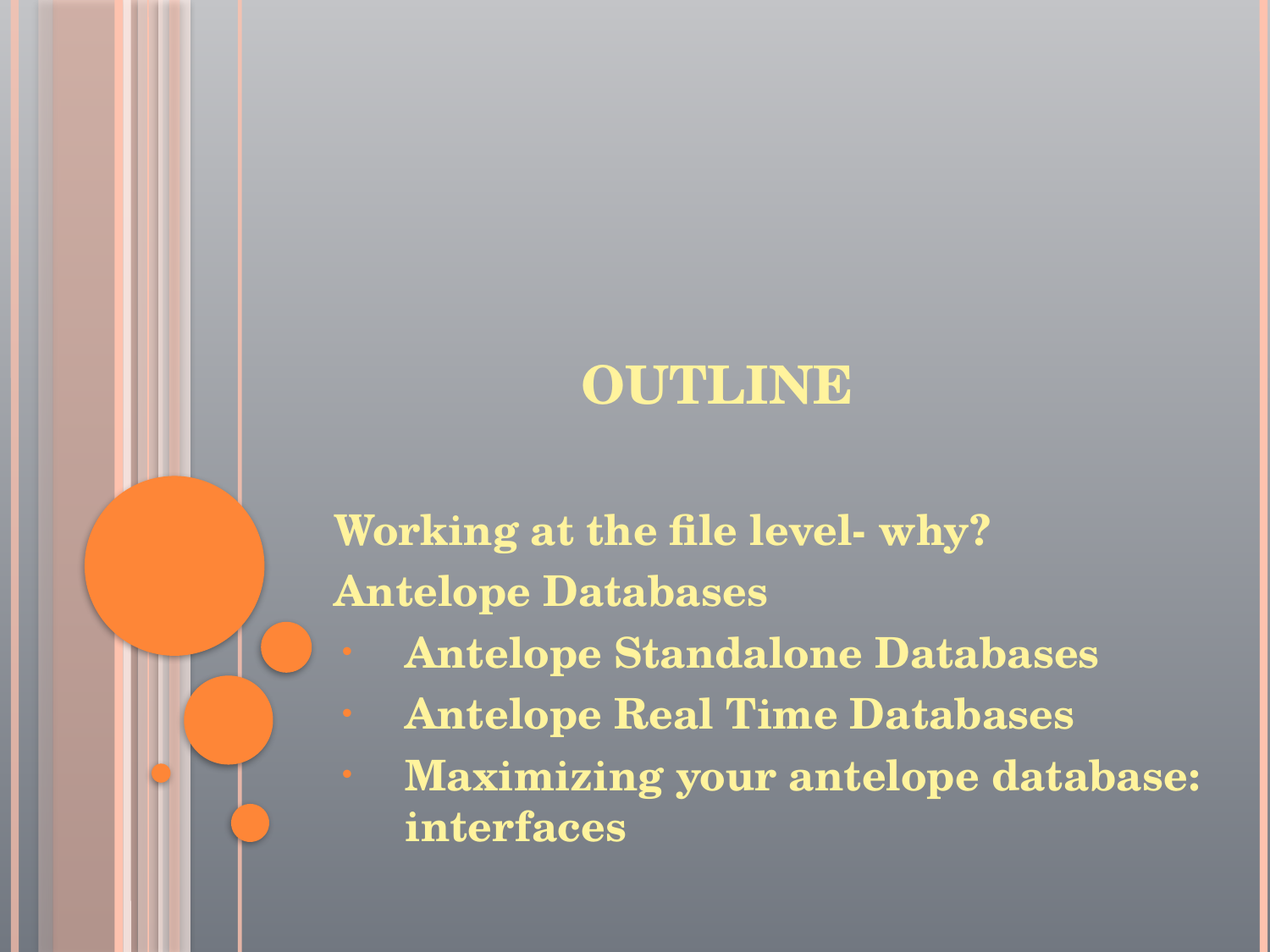

# Outline
Working at the file level- why?
Antelope Databases
Antelope Standalone Databases
Antelope Real Time Databases
Maximizing your antelope database: interfaces